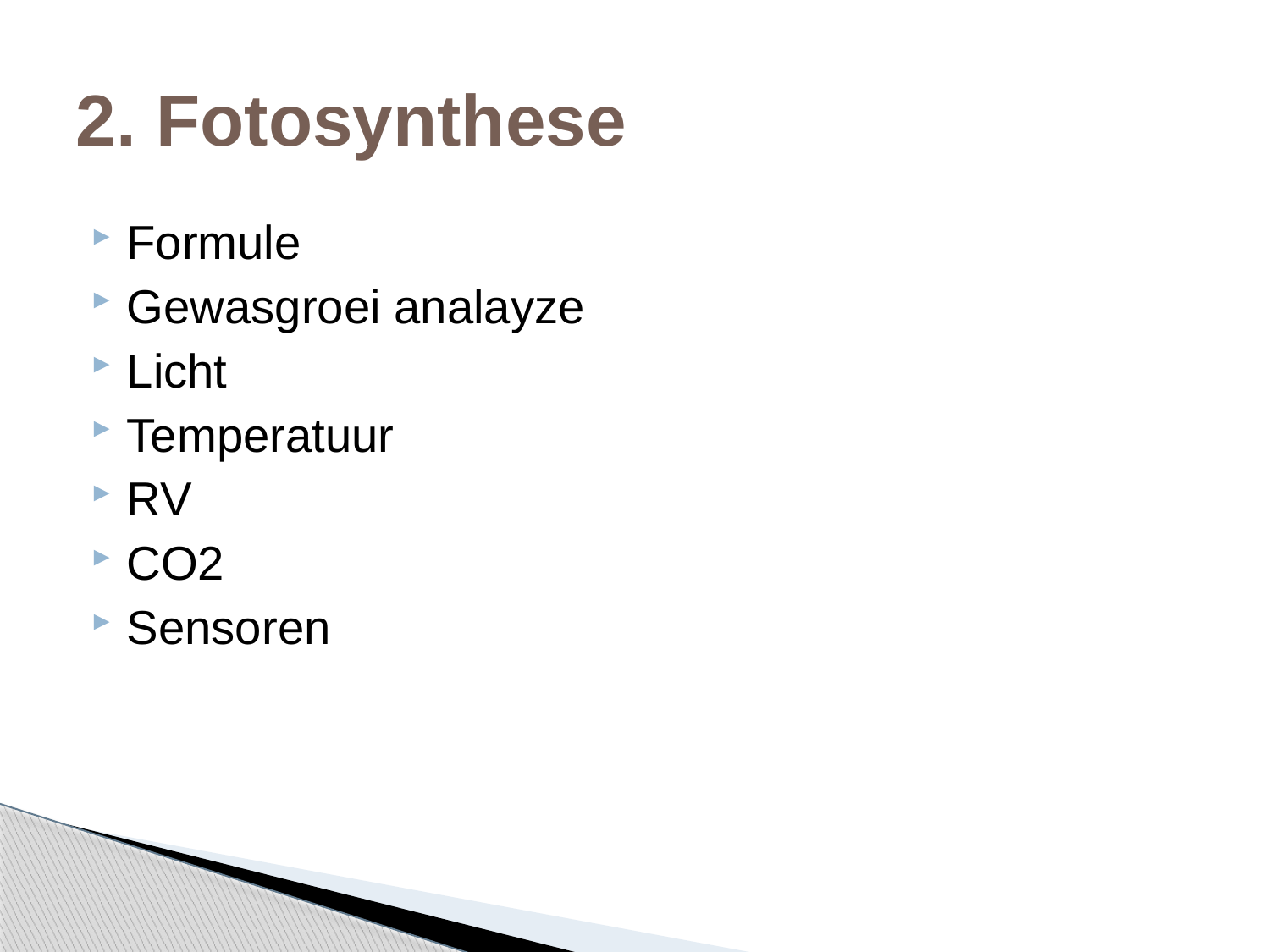

# 2. Fotosynthese
Formule
Gewasgroei analayze
Licht
Temperatuur
RV
CO2
Sensoren